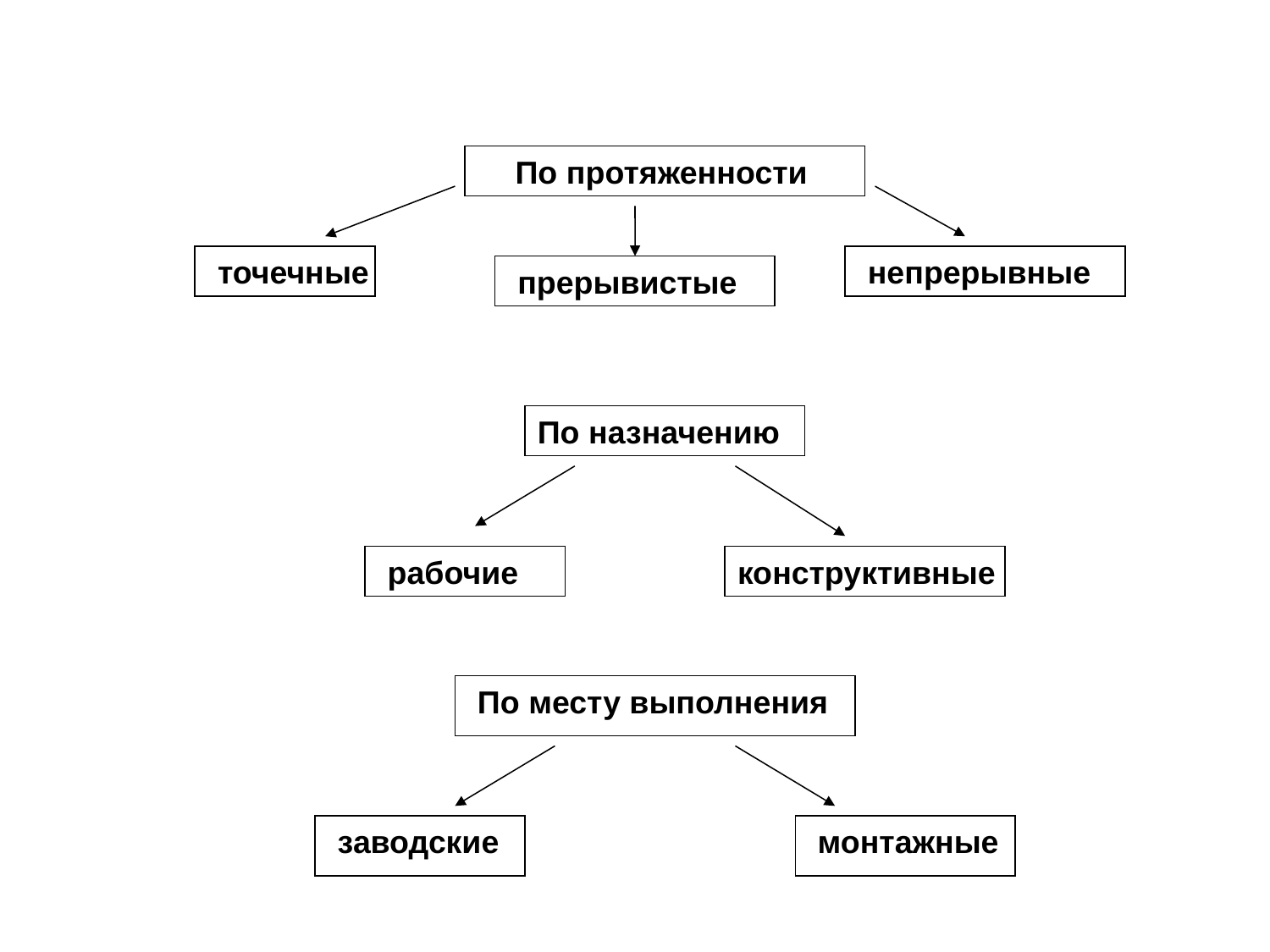

По протяженности

точечные

непрерывные

прерывистые

По назначению

рабочие

конструктивные

По месту выполнения

заводские

монтажные